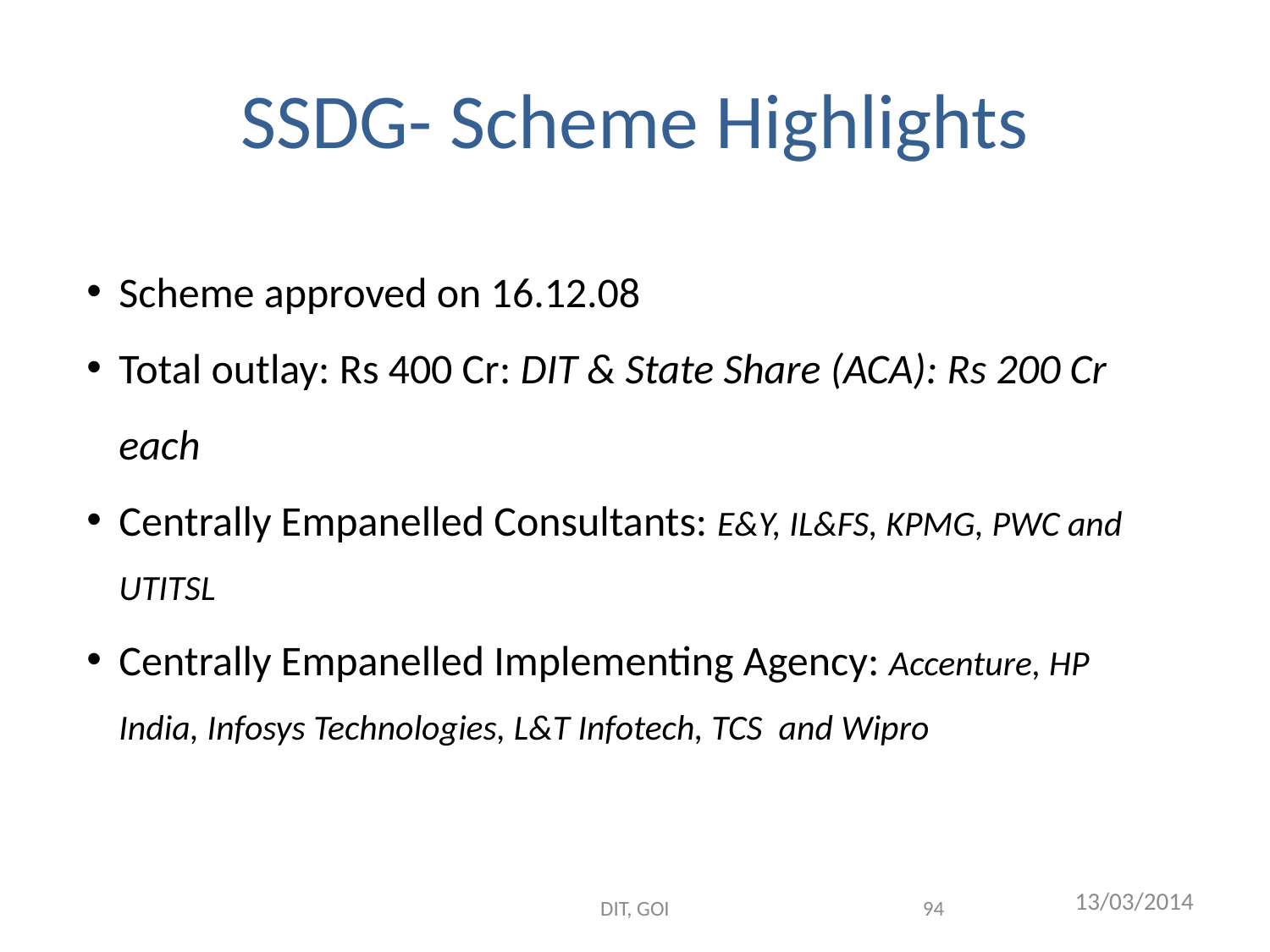

SSDG- Scheme Highlights
Scheme approved on 16.12.08
Total outlay: Rs 400 Cr: DIT & State Share (ACA): Rs 200 Cr each
Centrally Empanelled Consultants: E&Y, IL&FS, KPMG, PWC and UTITSL
Centrally Empanelled Implementing Agency: Accenture, HP India, Infosys Technologies, L&T Infotech, TCS  and Wipro
13/03/2014
DIT, GOI
94